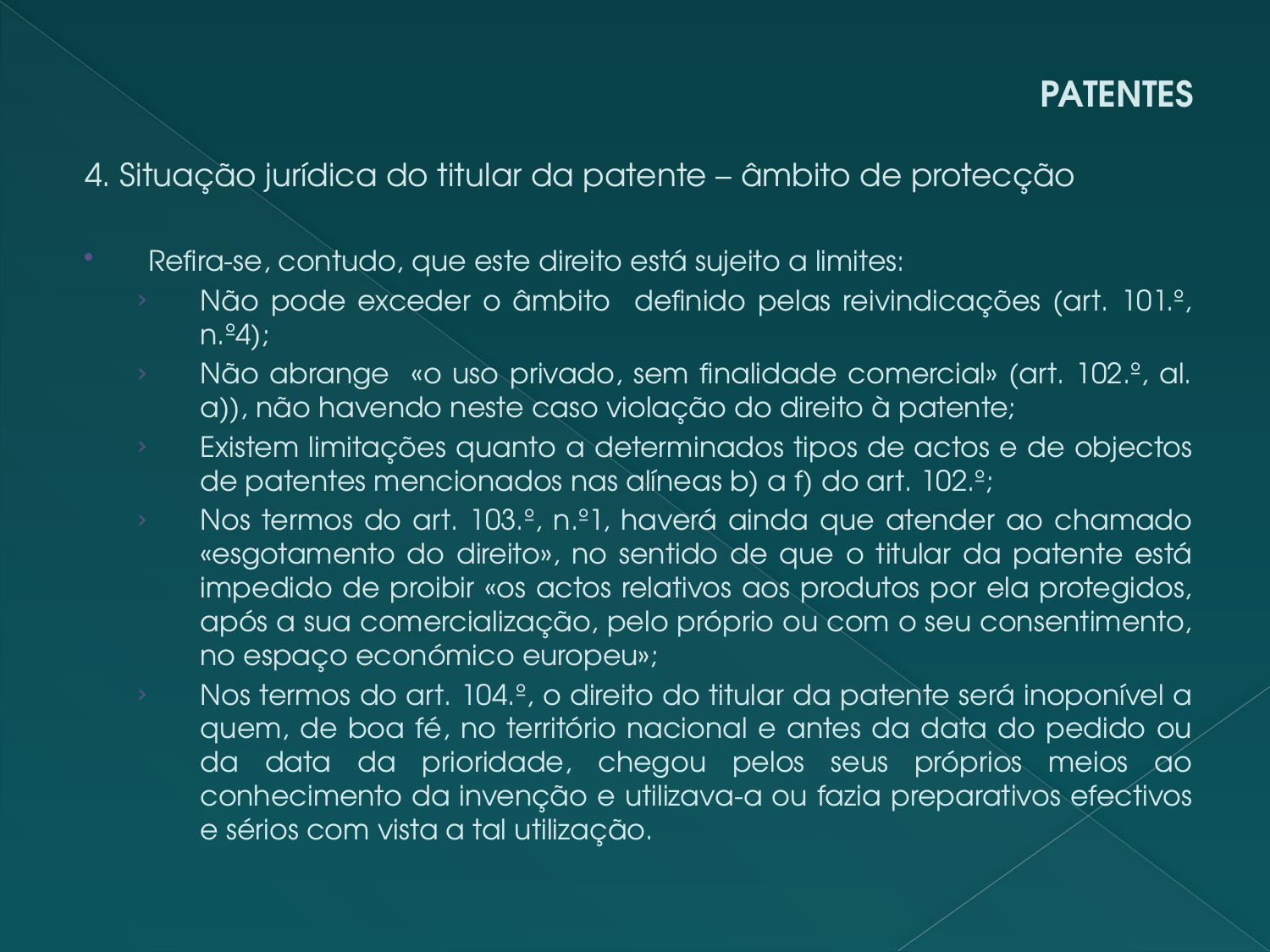

# PATENTES
4. Situação jurídica do titular da patente – âmbito de protecção

Refira-se, contudo, que este direito está sujeito a limites:
Não pode exceder o âmbito  definido pelas reivindicações (art. 101.º, n.º4);
Não abrange  «o uso privado, sem finalidade comercial» (art. 102.º, al. a)), não havendo neste caso violação do direito à patente;
Existem limitações quanto a determinados tipos de actos e de objectos de patentes mencionados nas alíneas b) a f) do art. 102.º;
Nos termos do art. 103.º, n.º1, haverá ainda que atender ao chamado «esgotamento do direito», no sentido de que o titular da patente está impedido de proibir «os actos relativos aos produtos por ela protegidos, após a sua comercialização, pelo próprio ou com o seu consentimento, no espaço económico europeu»;
Nos termos do art. 104.º, o direito do titular da patente será inoponível a quem, de boa fé, no território nacional e antes da data do pedido ou da data da prioridade, chegou pelos seus próprios meios ao conhecimento da invenção e utilizava-a ou fazia preparativos efectivos e sérios com vista a tal utilização.